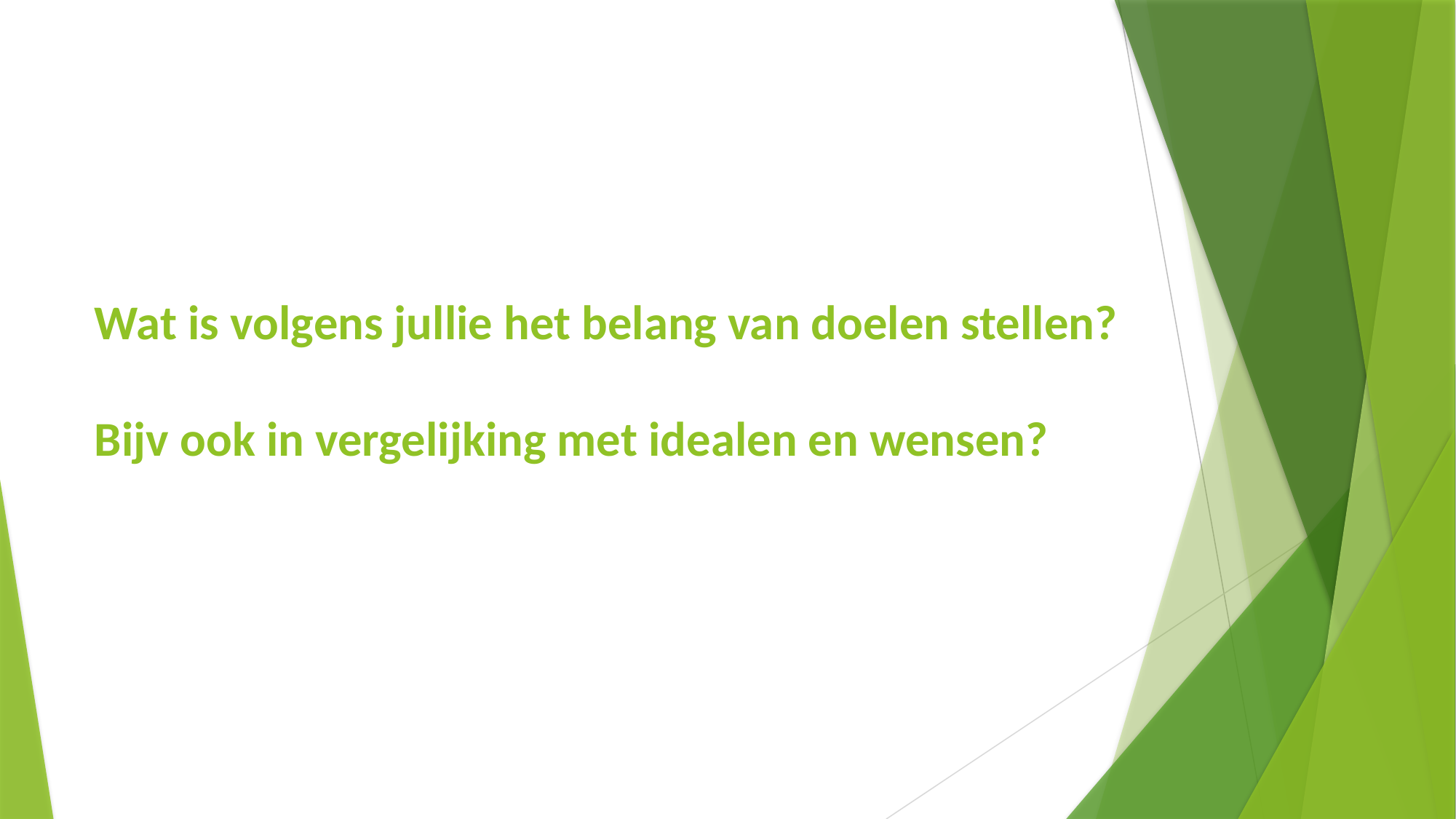

#
Wat is volgens jullie het belang van doelen stellen?

Bijv ook in vergelijking met idealen en wensen?